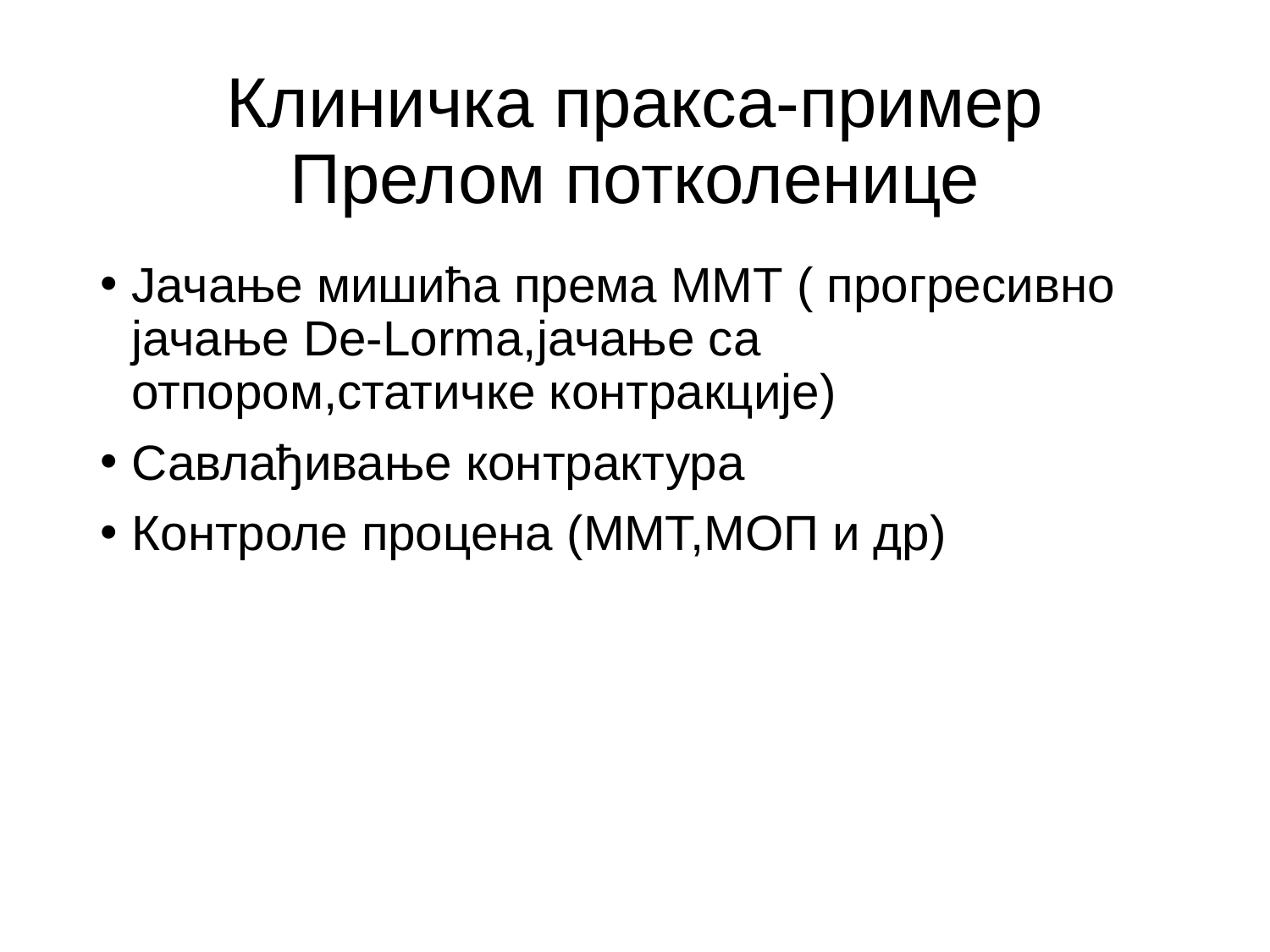

# Клиничка пракса-пример Прелом потколенице
Јачање мишића према ММТ ( прогресивно јачање De-Lorma,јачање са отпором,статичке контракције)
Савлађивање контрактура
Контроле процена (ММТ,МОП и др)